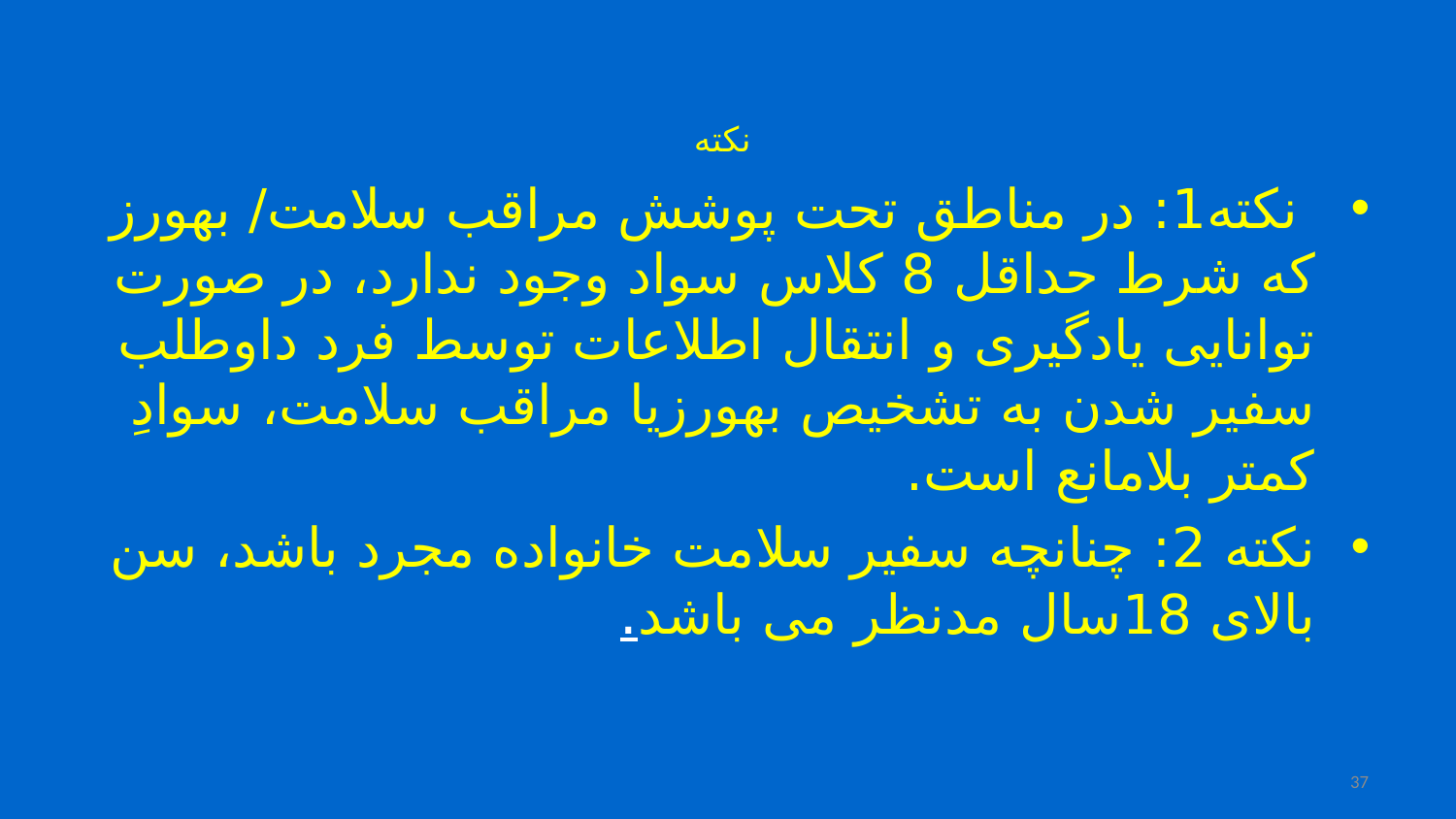

# نکته
 نکته1: در مناطق تحت پوشش مراقب سلامت/ بهورز که شرط حداقل 8 کلاس سواد وجود ندارد، در صورت توانایی یادگیری و انتقال اطلاعات توسط فرد داوطلب سفیر شدن به تشخیص بهورزیا مراقب سلامت، سوادِ کمتر بلامانع است.
نکته 2: چنانچه سفیر سلامت خانواده مجرد باشد، سن بالای 18سال مدنظر می باشد.

37